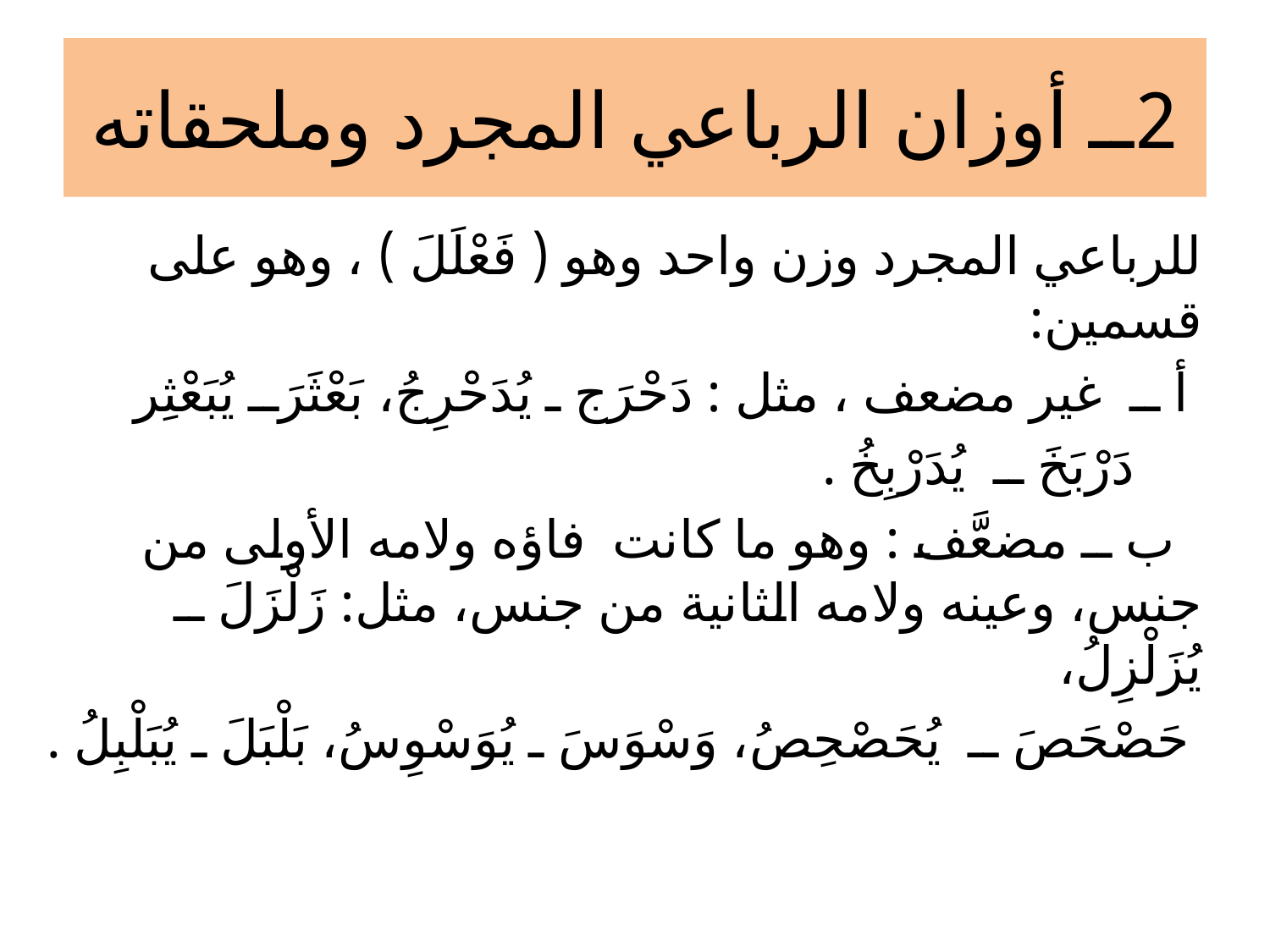

# 2ــ أوزان الرباعي المجرد وملحقاته
للرباعي المجرد وزن واحد وهو ( فَعْلَلَ ) ، وهو على قسمين:
 أ ــ  غير مضعف ، مثل : دَحْرَج ـ يُدَحْرِجُ، بَعْثَرَــ يُبَعْثِر
     دَرْبَخَ ــ  يُدَرْبِخُ .
  ب ــ مضعَّف : وهو ما كانت  فاؤه ولامه الأولى من جنس، وعينه ولامه الثانية من جنس، مثل: زَلْزَلَ ــ يُزَلْزِلُ،
 حَصْحَصَ ــ  يُحَصْحِصُ، وَسْوَسَ ـ يُوَسْوِسُ، بَلْبَلَ ـ يُبَلْبِلُ .